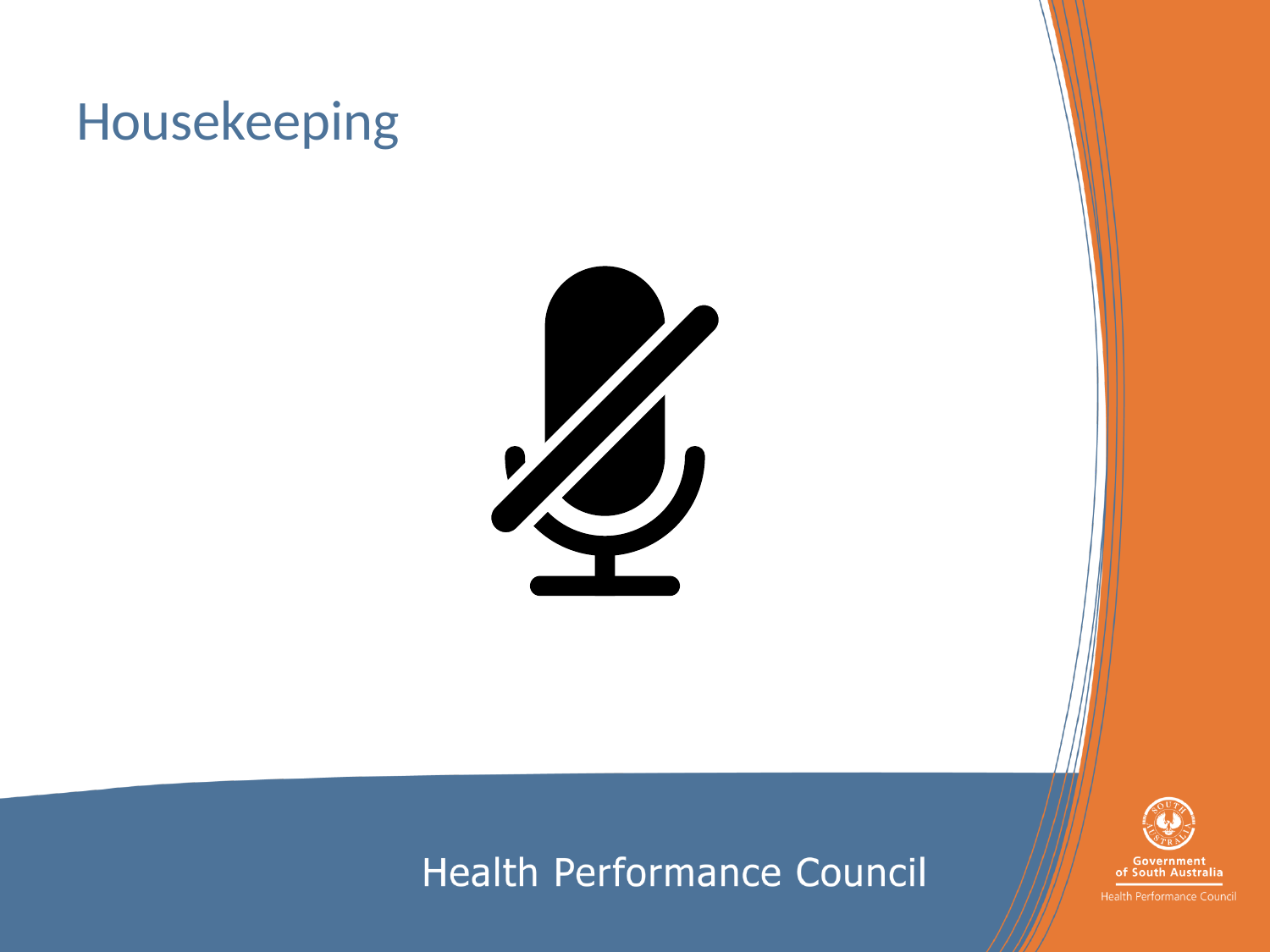

# Housekeeping

This seminar will be recorded and published on our world-wide web site
Cellphones off or silent, please
Please mute your microphone unless speaking

Please mute your microphone unless speaking